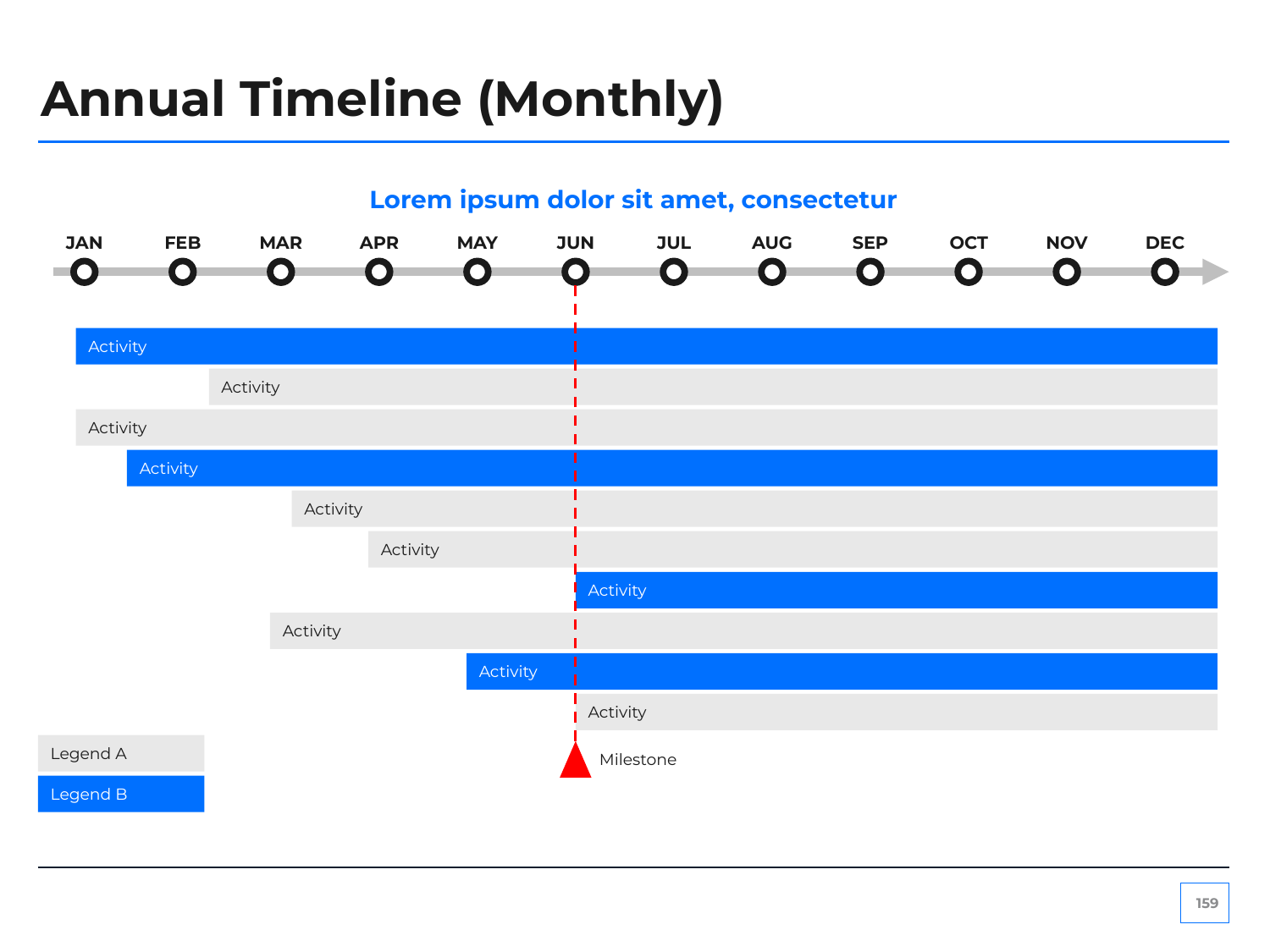

# Annual Timeline (Monthly)
Lorem ipsum dolor sit amet, consectetur
JAN
FEB
DEC
MAR
APR
MAY
JUN
JUL
AUG
SEP
OCT
NOV

Activity
Activity
Activity
Activity
Activity
Activity
Activity
Activity
Activity
Activity
Legend A
Milestone

Legend B
159